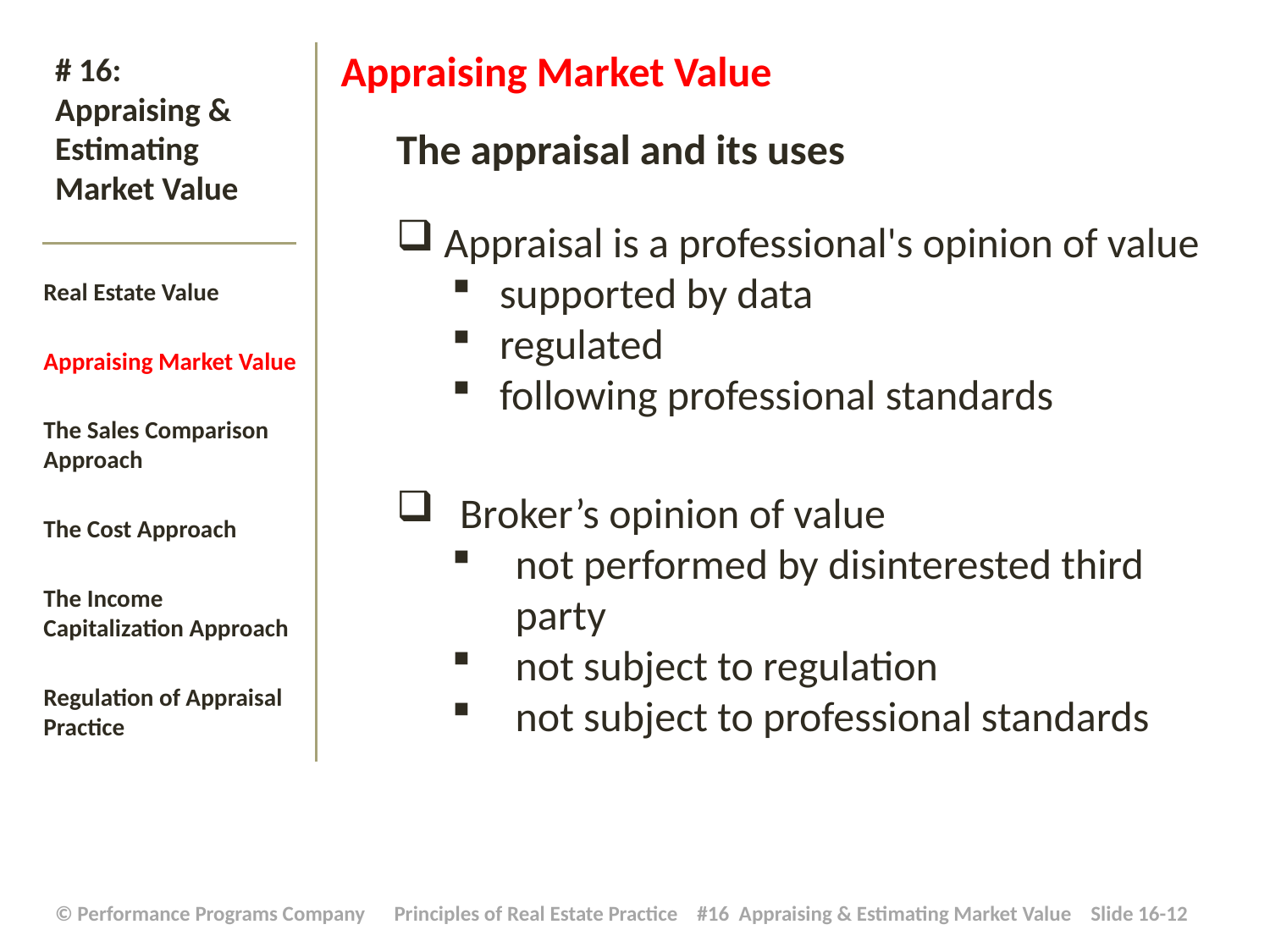

Appraising Market Value

The appraisal and its uses

Appraisal is a professional's opinion of value
supported by data
regulated
following professional standards

Broker’s opinion of value
not performed by disinterested third party
not subject to regulation
not subject to professional standards

# # 16: Appraising & Estimating Market Value

Real Estate Value

Appraising Market Value

The Sales Comparison Approach

The Cost Approach

The Income Capitalization Approach

Regulation of Appraisal Practice

| © Performance Programs Company Principles of Real Estate Practice #16 Appraising & Estimating Market Value Slide 16-12 |
| --- |